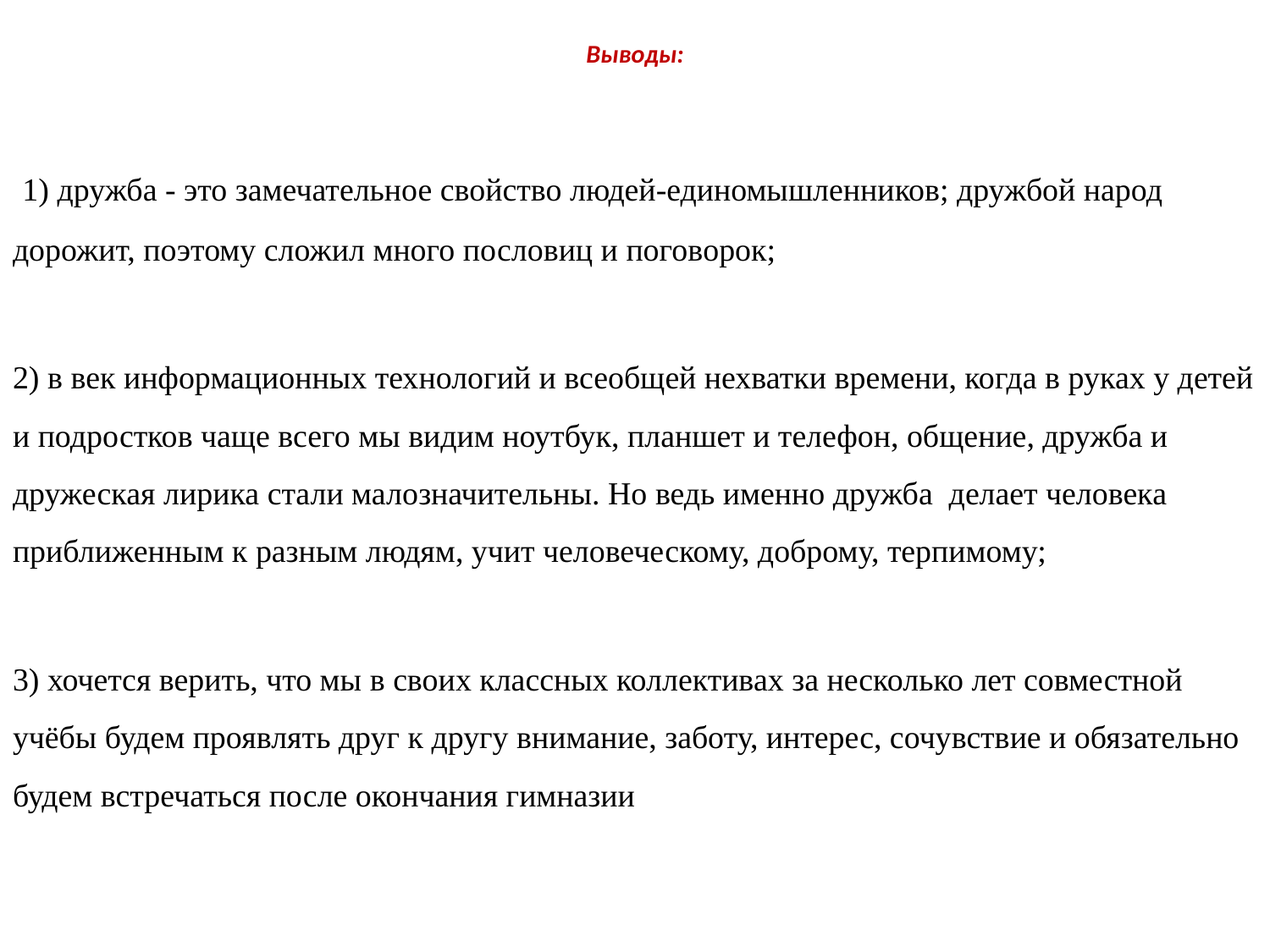

# Выводы:
 1) дружба - это замечательное свойство людей-единомышленников; дружбой народ дорожит, поэтому сложил много пословиц и поговорок;

2) в век информационных технологий и всеобщей нехватки времени, когда в руках у детей и подростков чаще всего мы видим ноутбук, планшет и телефон, общение, дружба и дружеская лирика стали малозначительны. Но ведь именно дружба  делает человека приближенным к разным людям, учит человеческому, доброму, терпимому;

3) хочется верить, что мы в своих классных коллективах за несколько лет совместной учёбы будем проявлять друг к другу внимание, заботу, интерес, сочувствие и обязательно будем встречаться после окончания гимназии